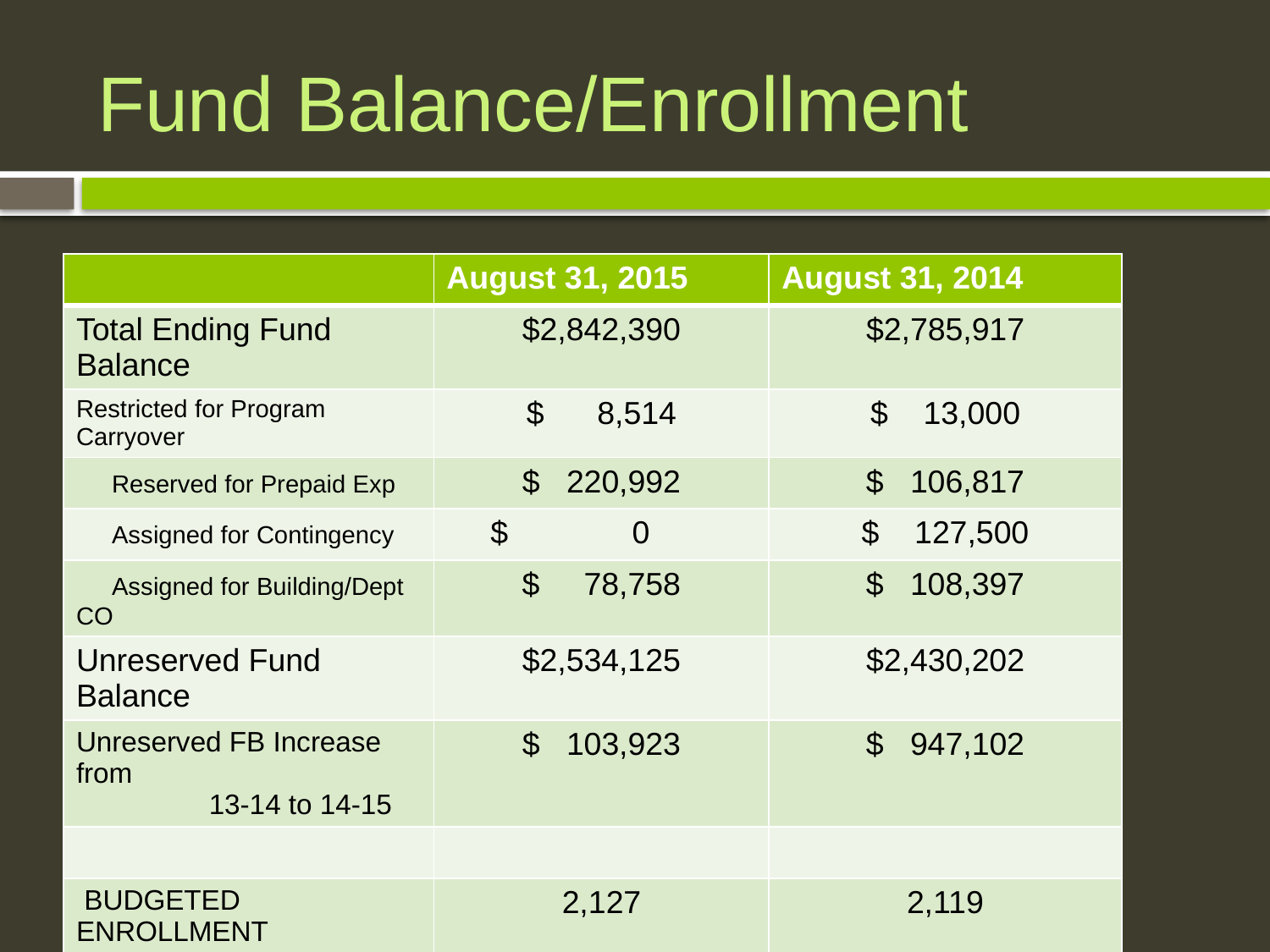

# Fund Balance/Enrollment
|  | August 31, 2015 | August 31, 2014 |
| --- | --- | --- |
| Total Ending Fund Balance | $2,842,390 | $2,785,917 |
| Restricted for Program Carryover | $ 8,514 | $ 13,000 |
| Reserved for Prepaid Exp | $ 220,992 | $ 106,817 |
| Assigned for Contingency | $ 0 | $ 127,500 |
| Assigned for Building/Dept CO | $ 78,758 | $ 108,397 |
| Unreserved Fund Balance | $2,534,125 | $2,430,202 |
| Unreserved FB Increase from 13-14 to 14-15 | $ 103,923 | $ 947,102 |
|  |  |  |
| BUDGETED ENROLLMENT | 2,127 | 2,119 |
| ACTUAL ENROLLMENT | 2,151.93 | 2,182.83 |